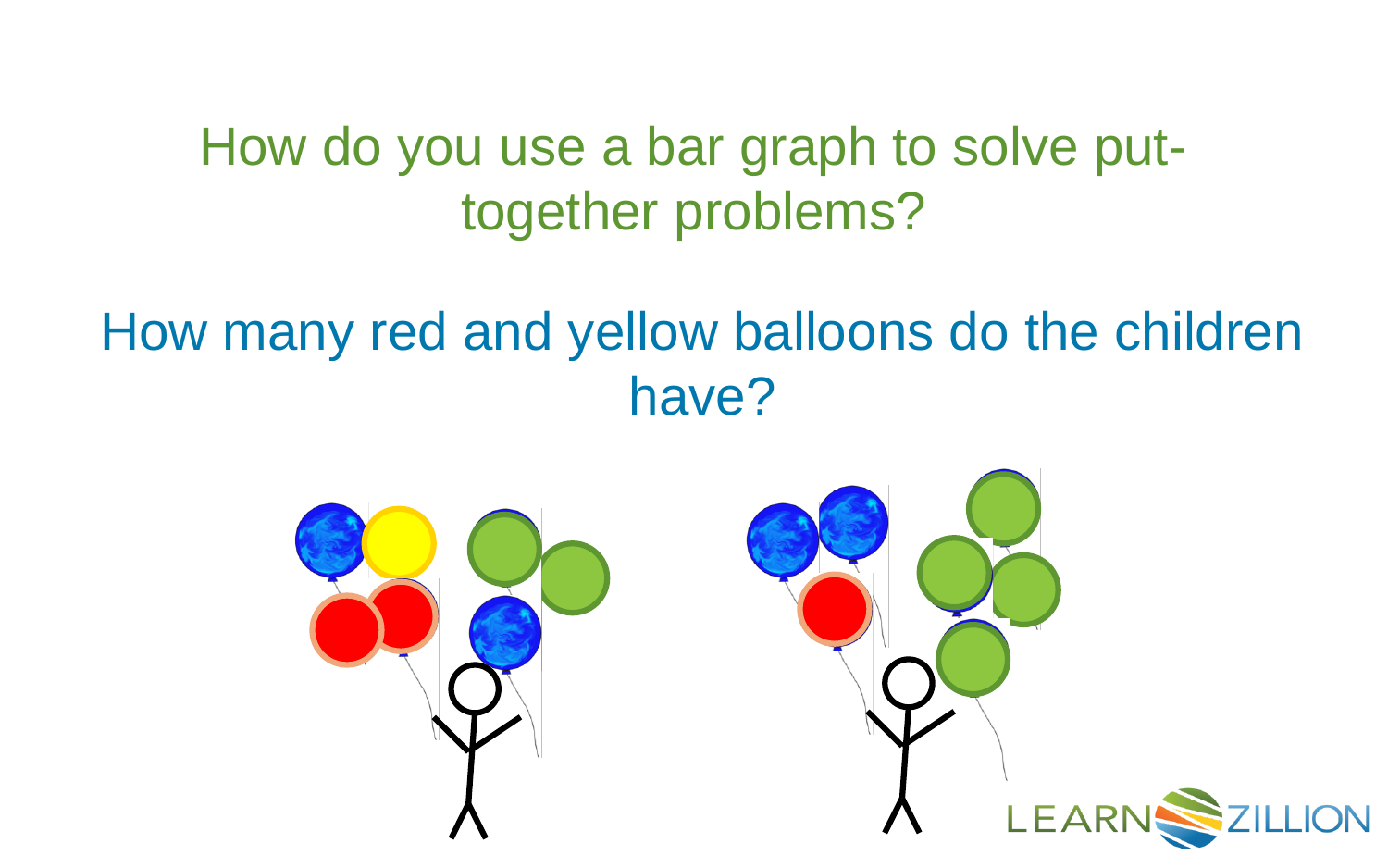

How do you use a bar graph to solve put-together problems?
How many red and yellow balloons do the children have?